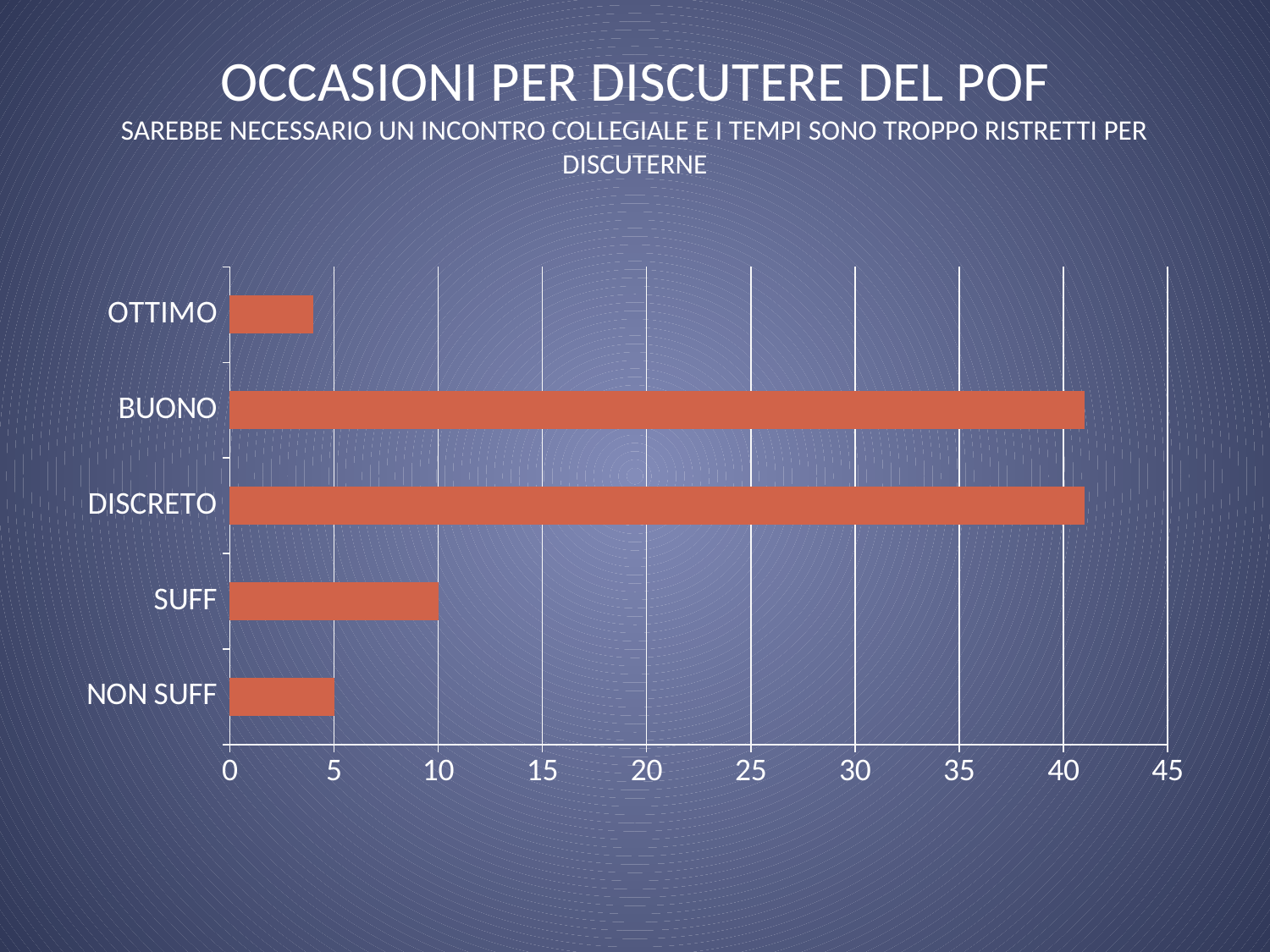

# OCCASIONI PER DISCUTERE DEL POF SAREBBE NECESSARIO UN INCONTRO COLLEGIALE E I TEMPI SONO TROPPO RISTRETTI PER DISCUTERNE

### Chart

| Category | Serie 1 |
|---|---|
| NON SUFF | 5.0 |
| SUFF | 10.0 |
| DISCRETO | 41.0 |
| BUONO | 41.0 |
| OTTIMO | 4.0 |